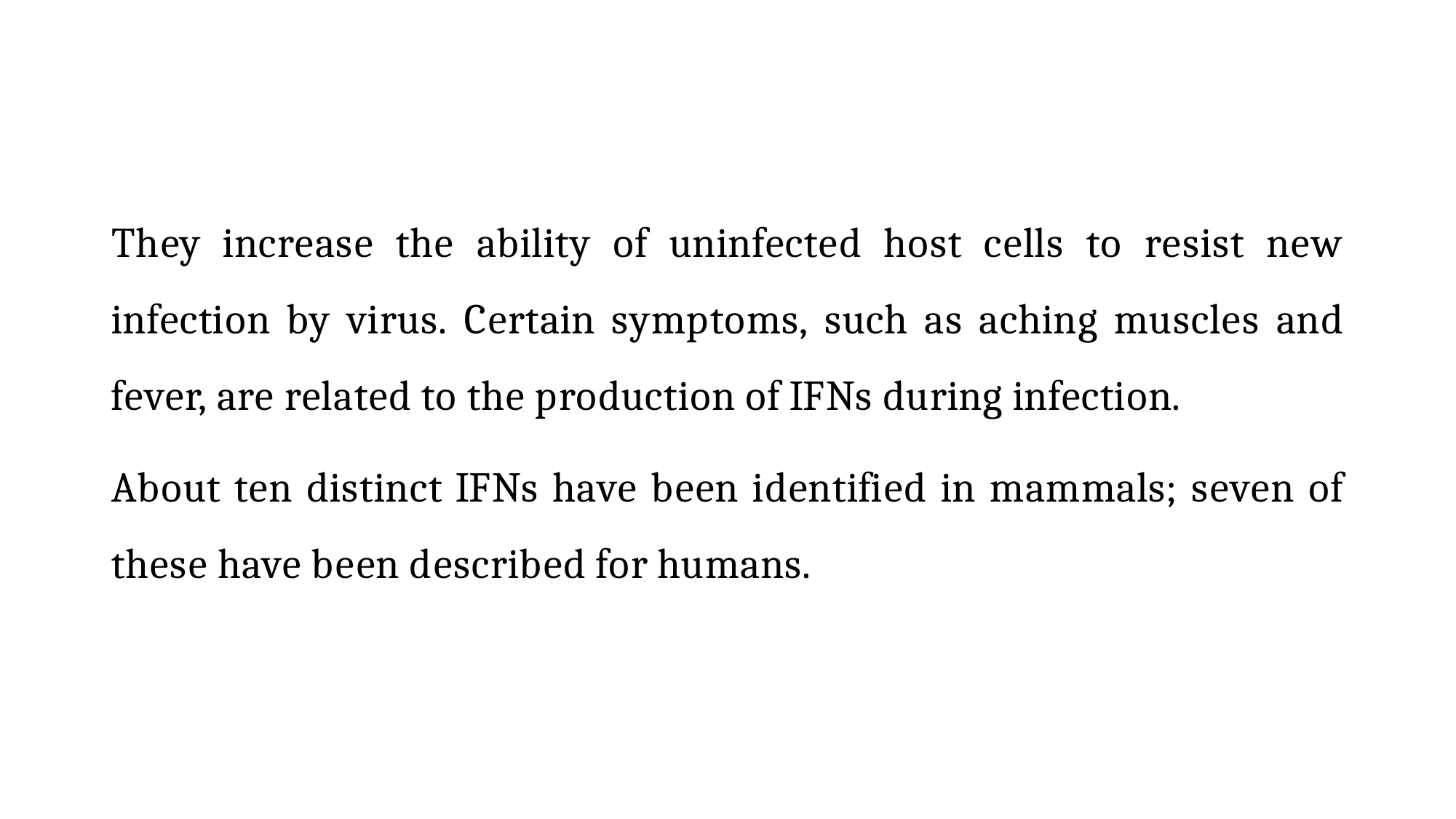

They increase the ability of uninfected host cells to resist new infection by virus. Certain symptoms, such as aching muscles and fever, are related to the production of IFNs during infection.
About ten distinct IFNs have been identified in mammals; seven of these have been described for humans.